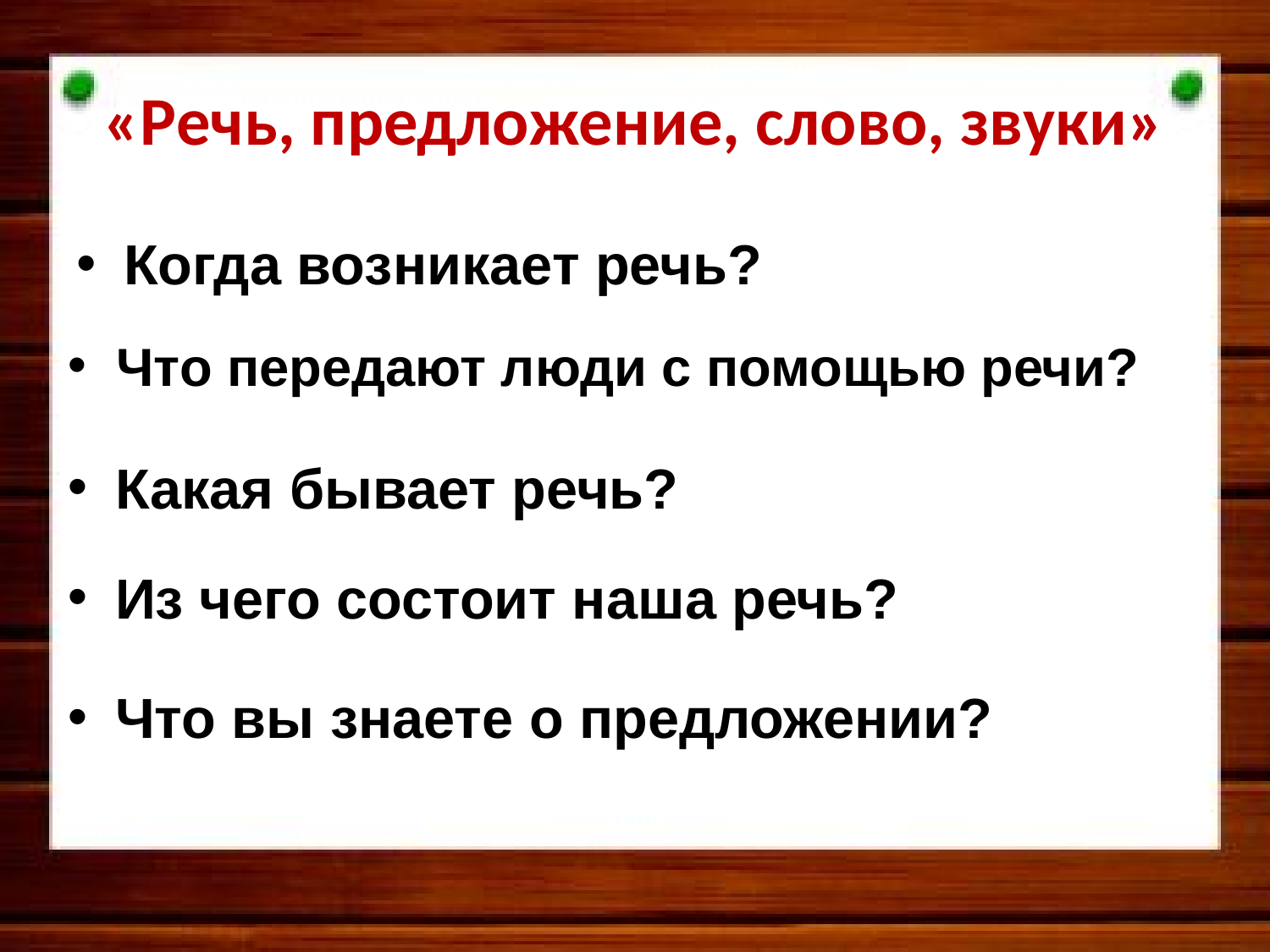

# «Речь, предложение, слово, звуки»
Когда возникает речь?
Что передают люди с помощью речи?

Какая бывает речь?

Из чего состоит наша речь?

Что вы знаете о предложении?